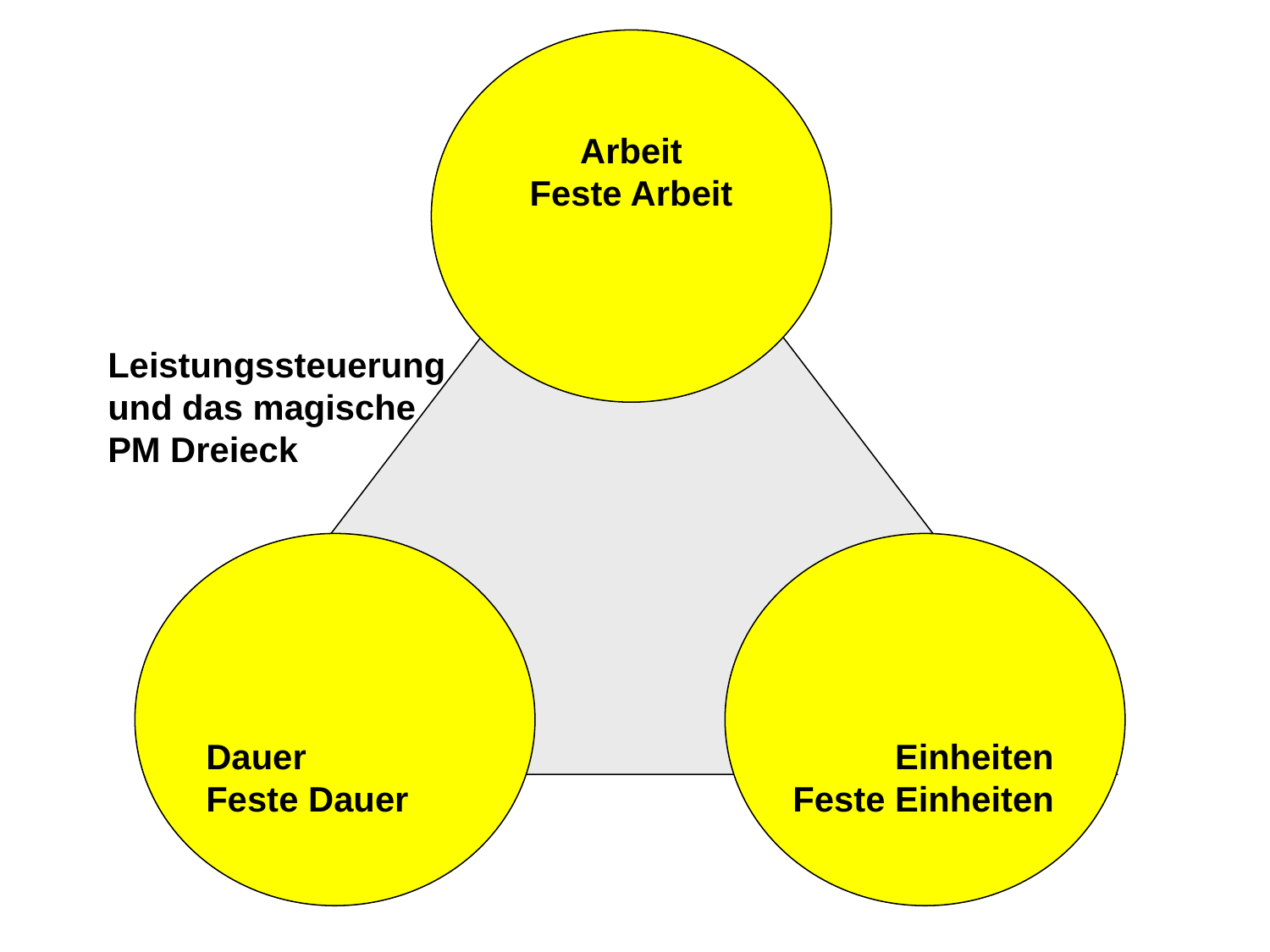

Arbeit
Feste Arbeit

Project

Sachziel

Kostenziel

Terminziel

Dauer
Feste Dauer

Einheiten
Feste Einheiten
# Leistungssteuerung und das magische PM Dreieck